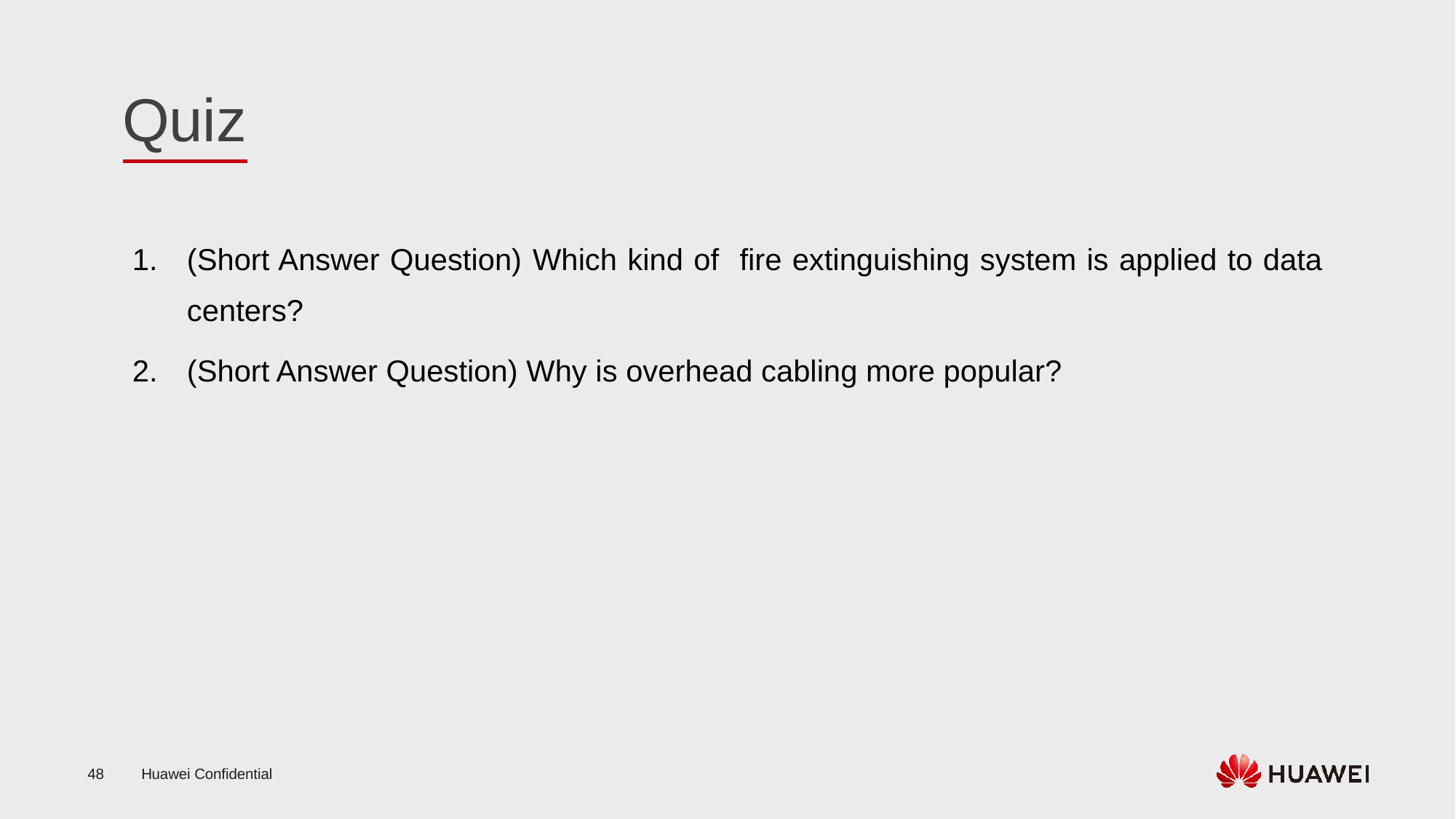

(Short Answer Question) Which kind of  fire extinguishing system is applied to data centers?
(Short Answer Question) Why is overhead cabling more popular?